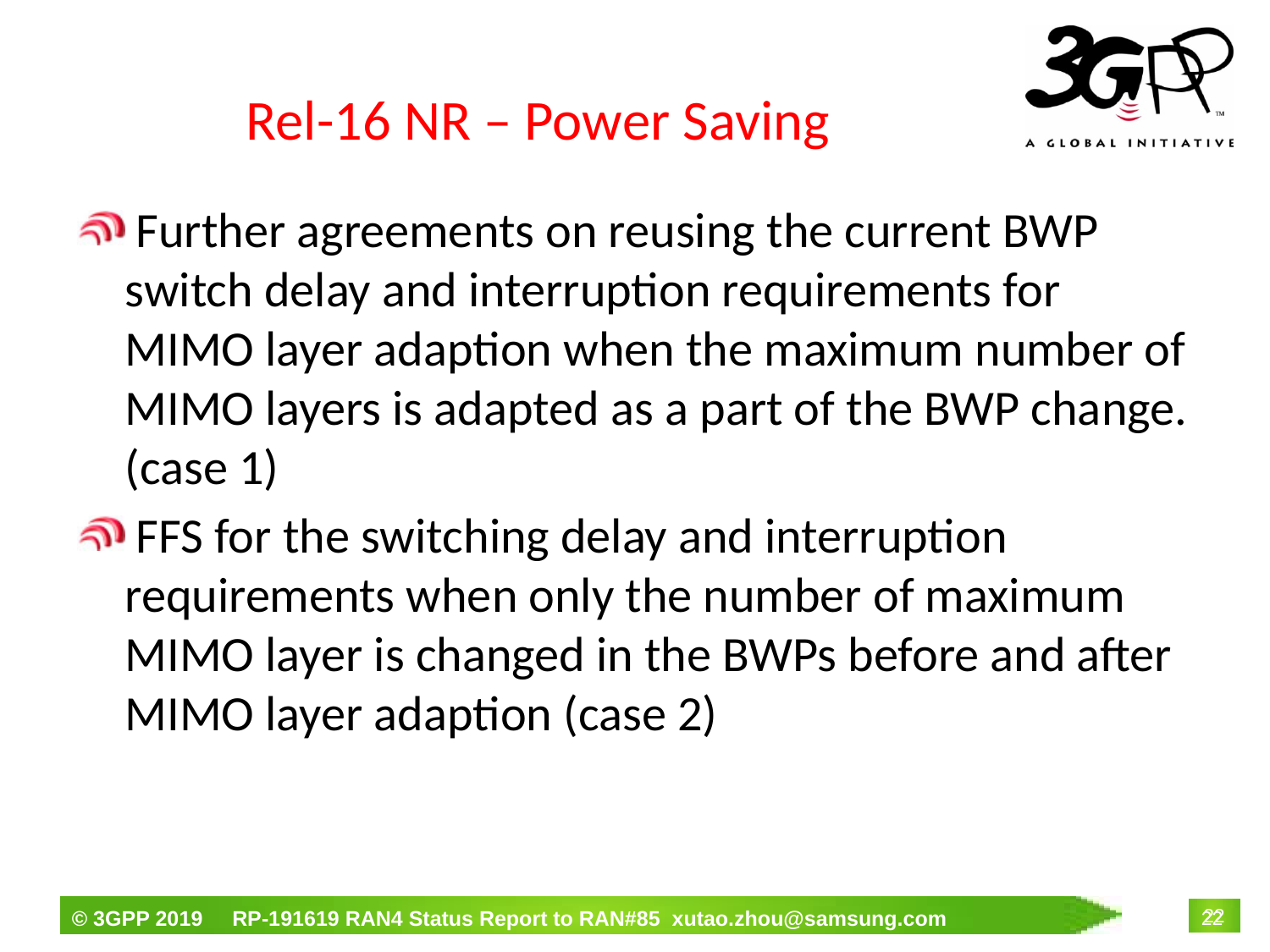

# Rel-16 NR – Power Saving
 Further agreements on reusing the current BWP switch delay and interruption requirements for MIMO layer adaption when the maximum number of MIMO layers is adapted as a part of the BWP change. (case 1)
 FFS for the switching delay and interruption requirements when only the number of maximum MIMO layer is changed in the BWPs before and after MIMO layer adaption (case 2)
22